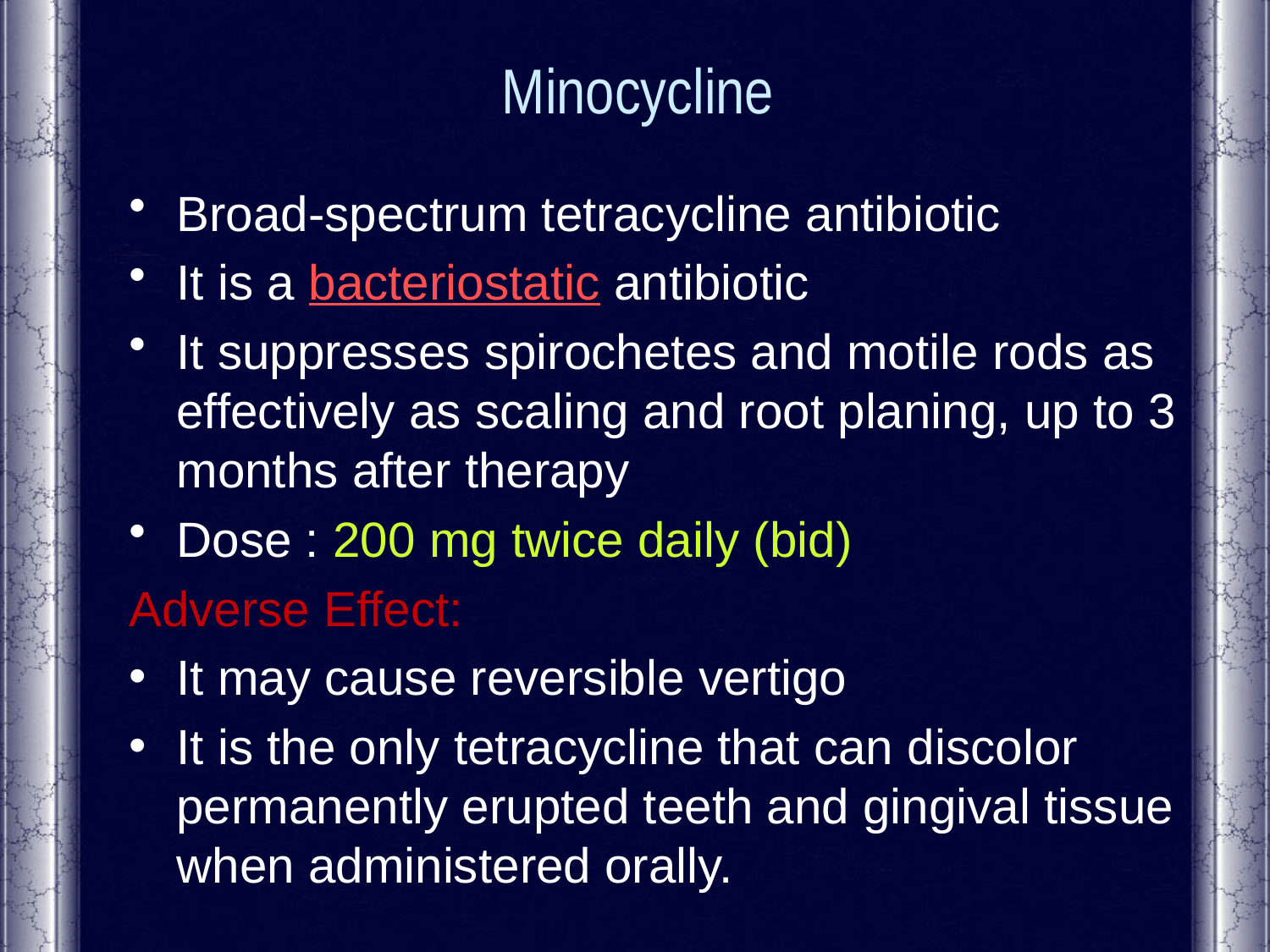

# Minocycline
Broad-spectrum tetracycline antibiotic
It is a bacteriostatic antibiotic
It suppresses spirochetes and motile rods as effectively as scaling and root planing, up to 3 months after therapy
Dose : 200 mg twice daily (bid)
Adverse Effect:
It may cause reversible vertigo
It is the only tetracycline that can discolor permanently erupted teeth and gingival tissue when administered orally.